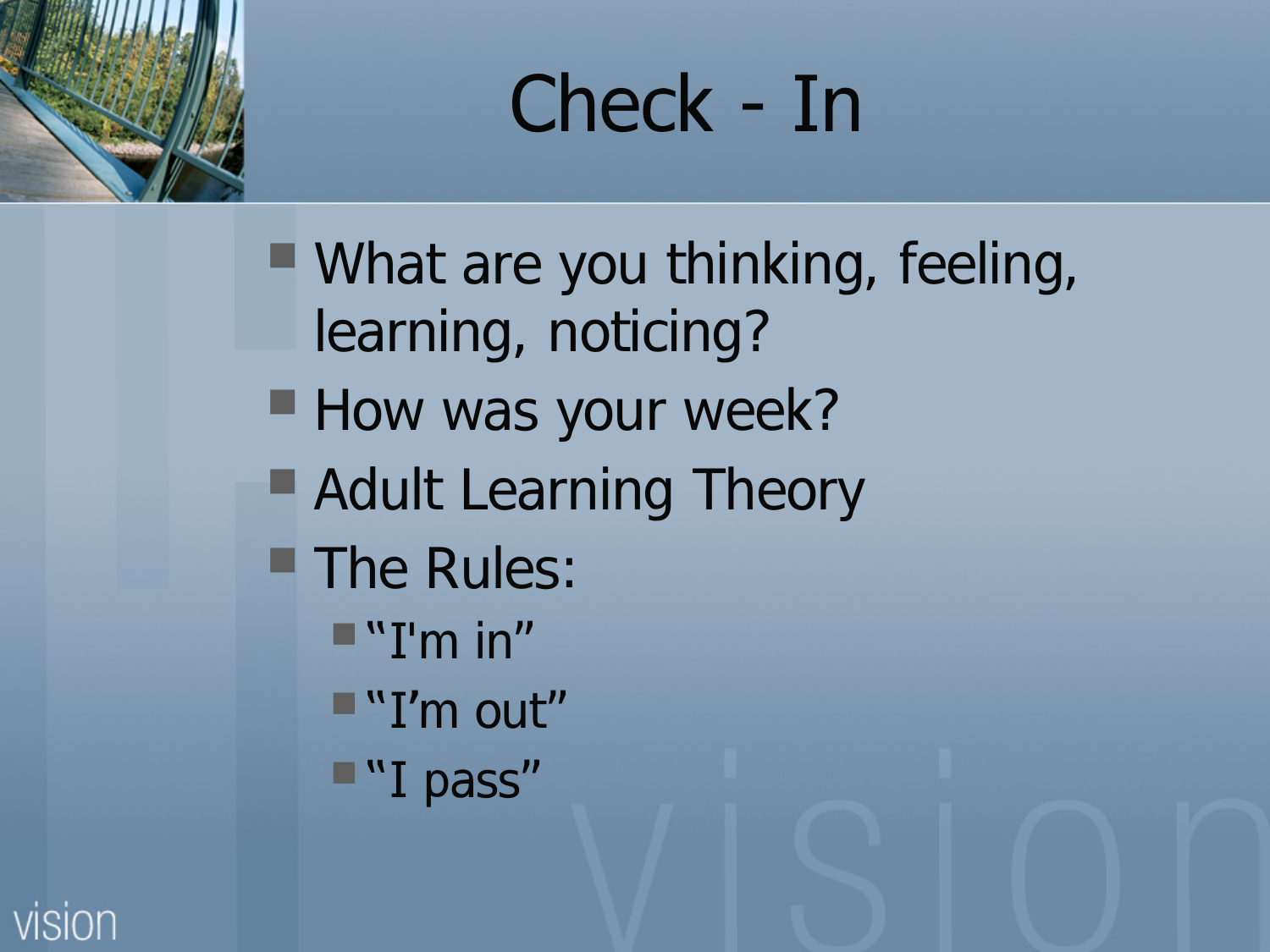

# Check - In
What are you thinking, feeling, learning, noticing?
How was your week?
Adult Learning Theory
The Rules:
“I'm in”
“I’m out”
“I pass”